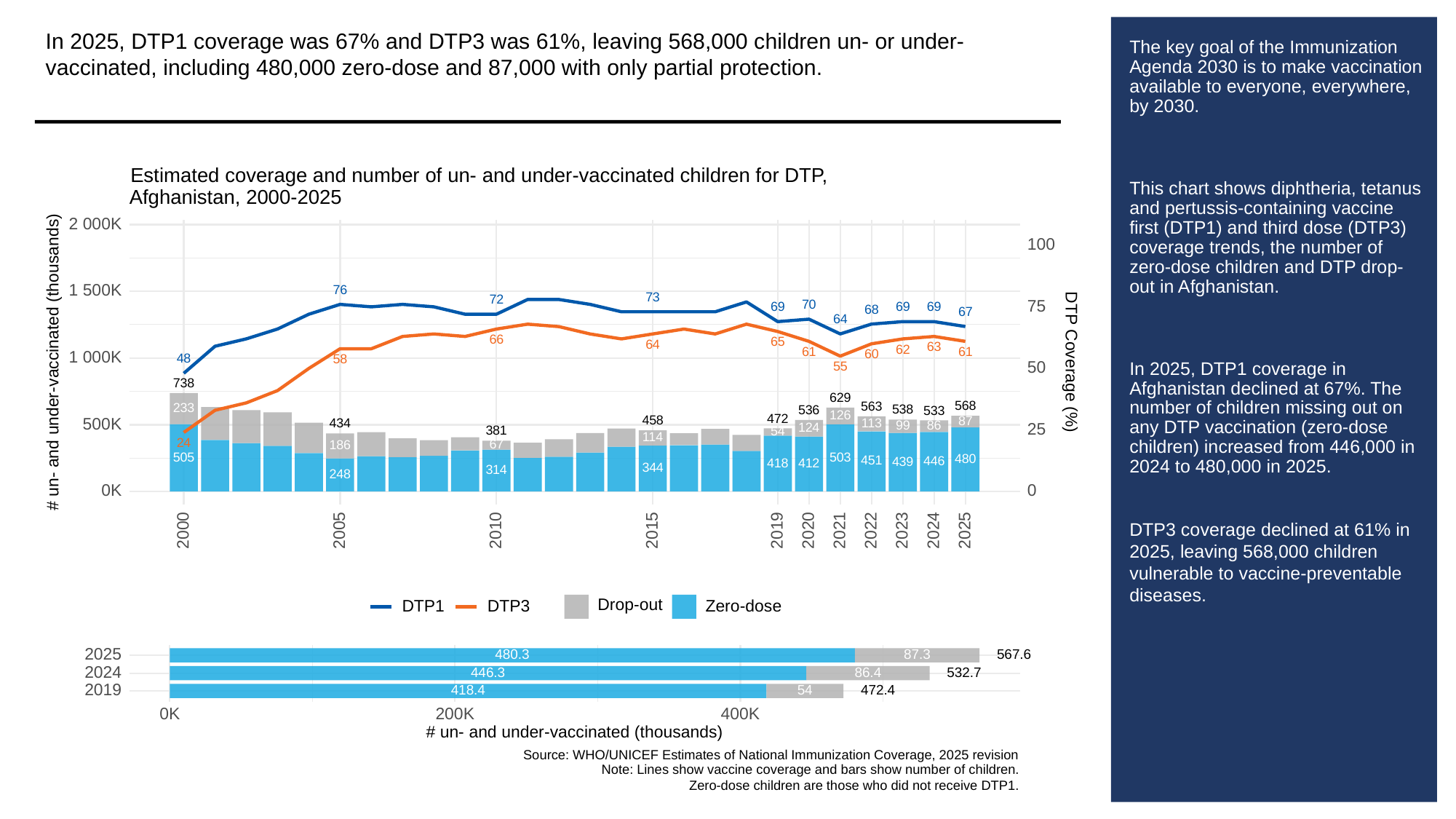

In 2025, DTP1 coverage was 67% and DTP3 was 61%, leaving 568,000 children un- or under-vaccinated, including 480,000 zero-dose and 87,000 with only partial protection.
# The key goal of the Immunization Agenda 2030 is to make vaccination available to everyone, everywhere, by 2030.

This chart shows diphtheria, tetanus and pertussis-containing vaccine first (DTP1) and third dose (DTP3) coverage trends, the number of zero-dose children and DTP drop-out in Afghanistan.

In 2025, DTP1 coverage in Afghanistan declined at 67%. The number of children missing out on any DTP vaccination (zero-dose children) increased from 446,000 in 2024 to 480,000 in 2025.

DTP3 coverage declined at 61% in 2025, leaving 568,000 children vulnerable to vaccine-preventable diseases.

Estimated coverage and number of un- and under-vaccinated children for DTP,
Afghanistan, 2000-2025
2 000K

100

1 500K
76

73
72

70
75
69
69
69
68
67
64

66
65
64
63
62
61
61
60
1 000K
# un- and under-vaccinated (thousands)
DTP Coverage (%)
48
58

50
55
738

629
568
563
233
538
536
533

126

472

458

87
500K
113
434

86
99

124
25

381
54

114

24

67

186

505
503
480

451

446

439

418
412
344
314
248
0K
0

2023
2000
2005
2010
2015
2019
2020
2021
2022
2024
2025

Drop-out
DTP3
Zero-dose
DTP1

2025
480.3
87.3
567.6

2024
446.3
532.7
86.4

2019
418.4
54
472.4

0K
200K
400K
# un- and under-vaccinated (thousands)
Source: WHO/UNICEF Estimates of National Immunization Coverage, 2025 revision
Note: Lines show vaccine coverage and bars show number of children.
Zero-dose children are those who did not receive DTP1.